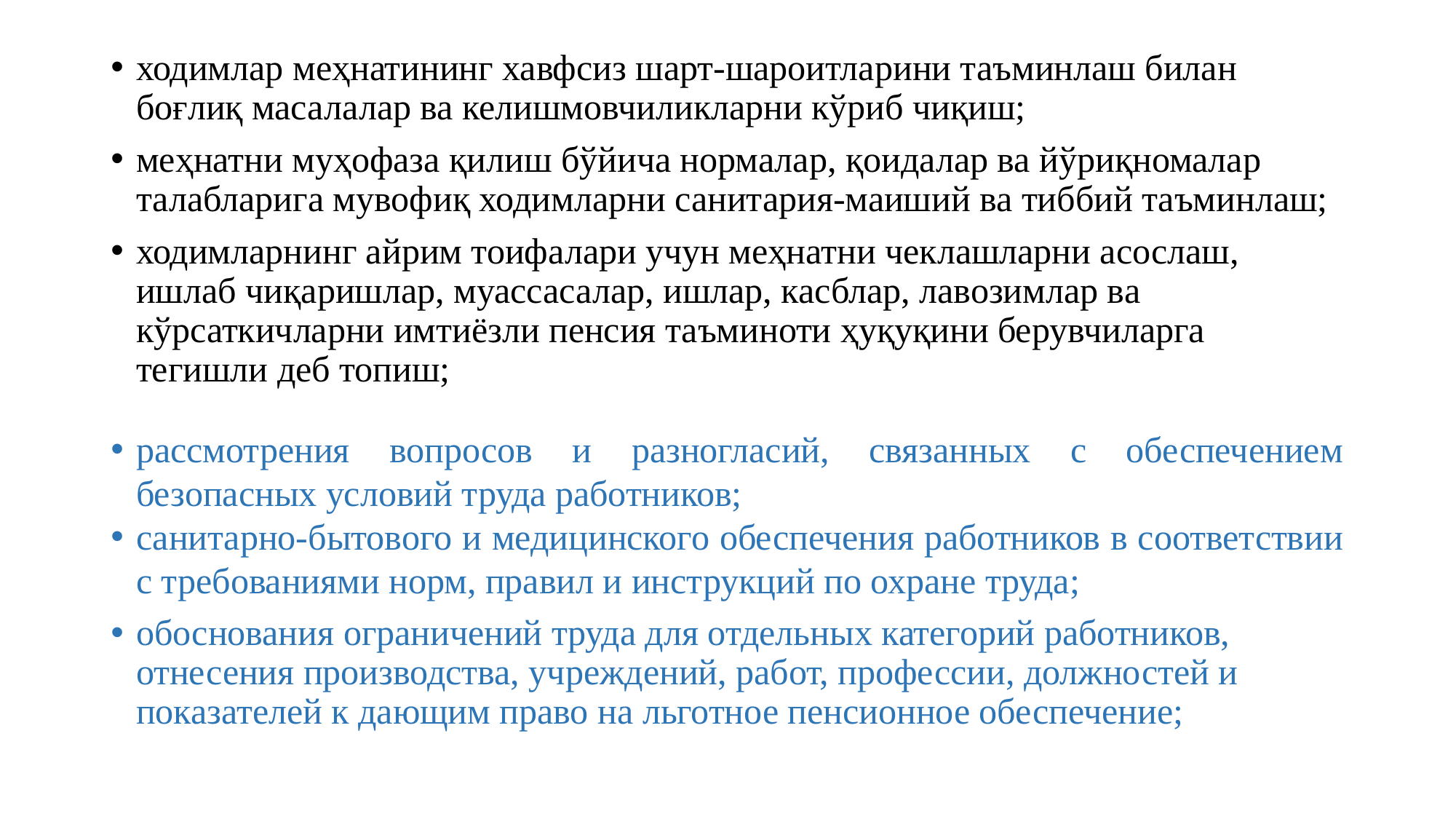

ходимлар меҳнатининг хавфсиз шарт-шароитларини таъминлаш билан боғлиқ масалалар ва келишмовчиликларни кўриб чиқиш;
меҳнатни муҳофаза қилиш бўйича нормалар, қоидалар ва йўриқномалар талабларига мувофиқ ходимларни санитария-маиший ва тиббий таъминлаш;
ходимларнинг айрим тоифалари учун меҳнатни чеклашларни асослаш, ишлаб чиқаришлар, муассасалар, ишлар, касблар, лавозимлар ва кўрсаткичларни имтиёзли пенсия таъминоти ҳуқуқини берувчиларга тегишли деб топиш;

рассмотрения вопросов и разногласий, связанных с обеспечением безопасных условий труда работников;
санитарно-бытового и медицинского обеспечения работников в соответствии с требованиями норм, правил и инструкций по охране труда;
обоснования ограничений труда для отдельных категорий работников, отнесения производства, учреждений, работ, профессии, должностей и показателей к дающим право на льготное пенсионное обеспечение;